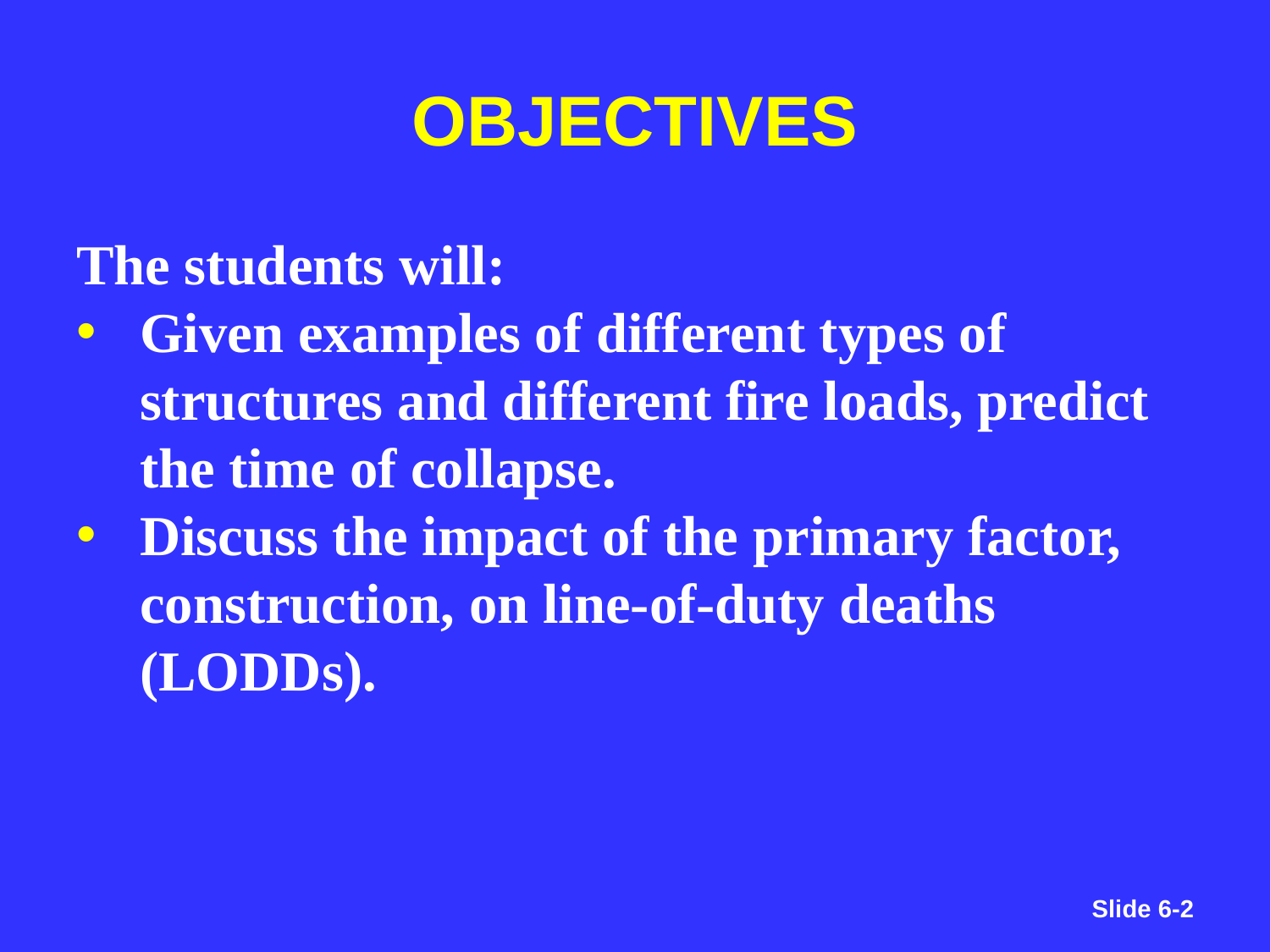

# OBJECTIVES
The students will:
Given examples of different types of structures and different fire loads, predict the time of collapse.
Discuss the impact of the primary factor, construction, on line-of-duty deaths (LODDs).
Slide 6-2